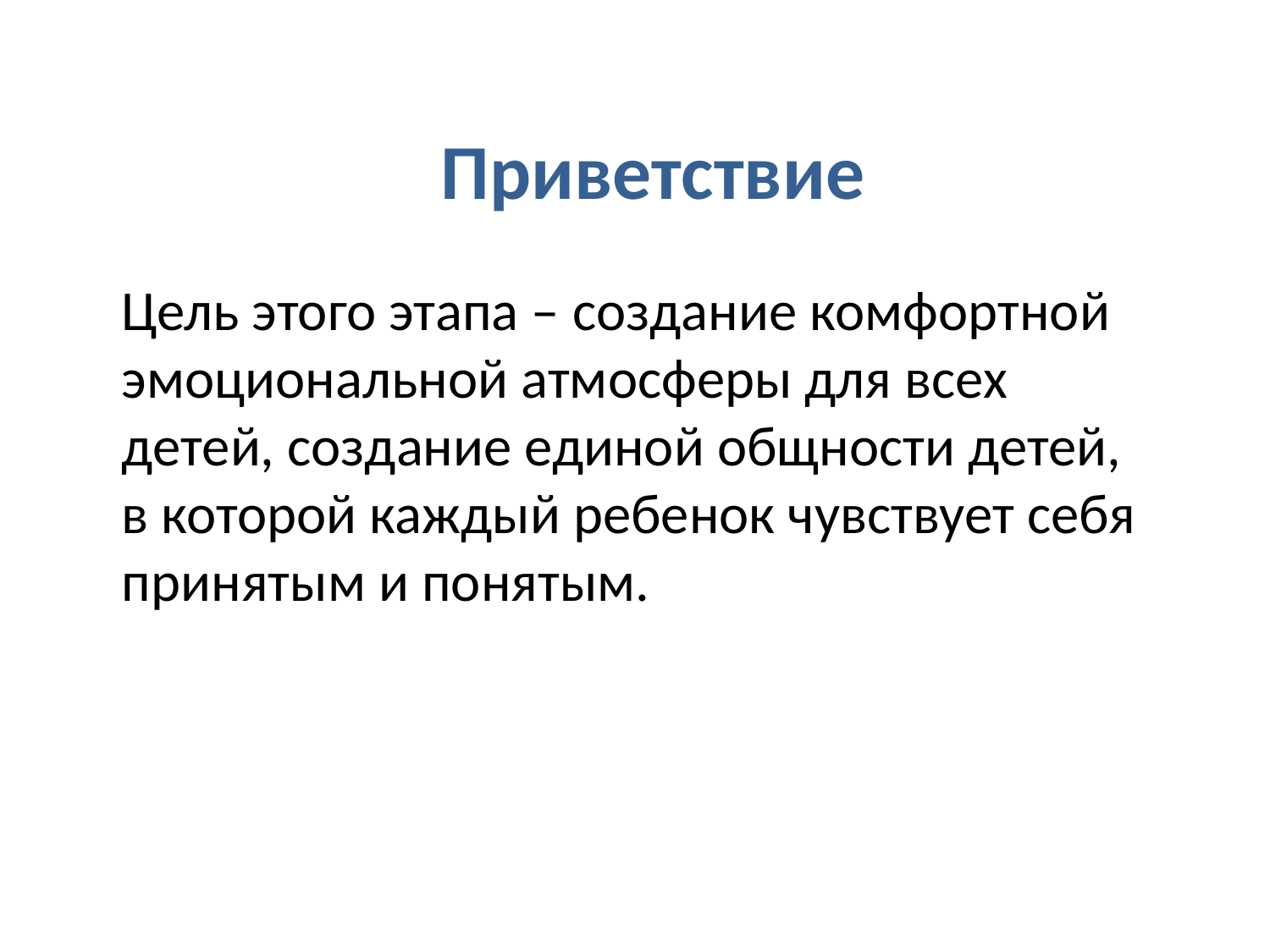

# Приветствие
Цель этого этапа – создание комфортной эмоциональной атмосферы для всех детей, создание единой общности детей, в которой каждый ребенок чувствует себя принятым и понятым.